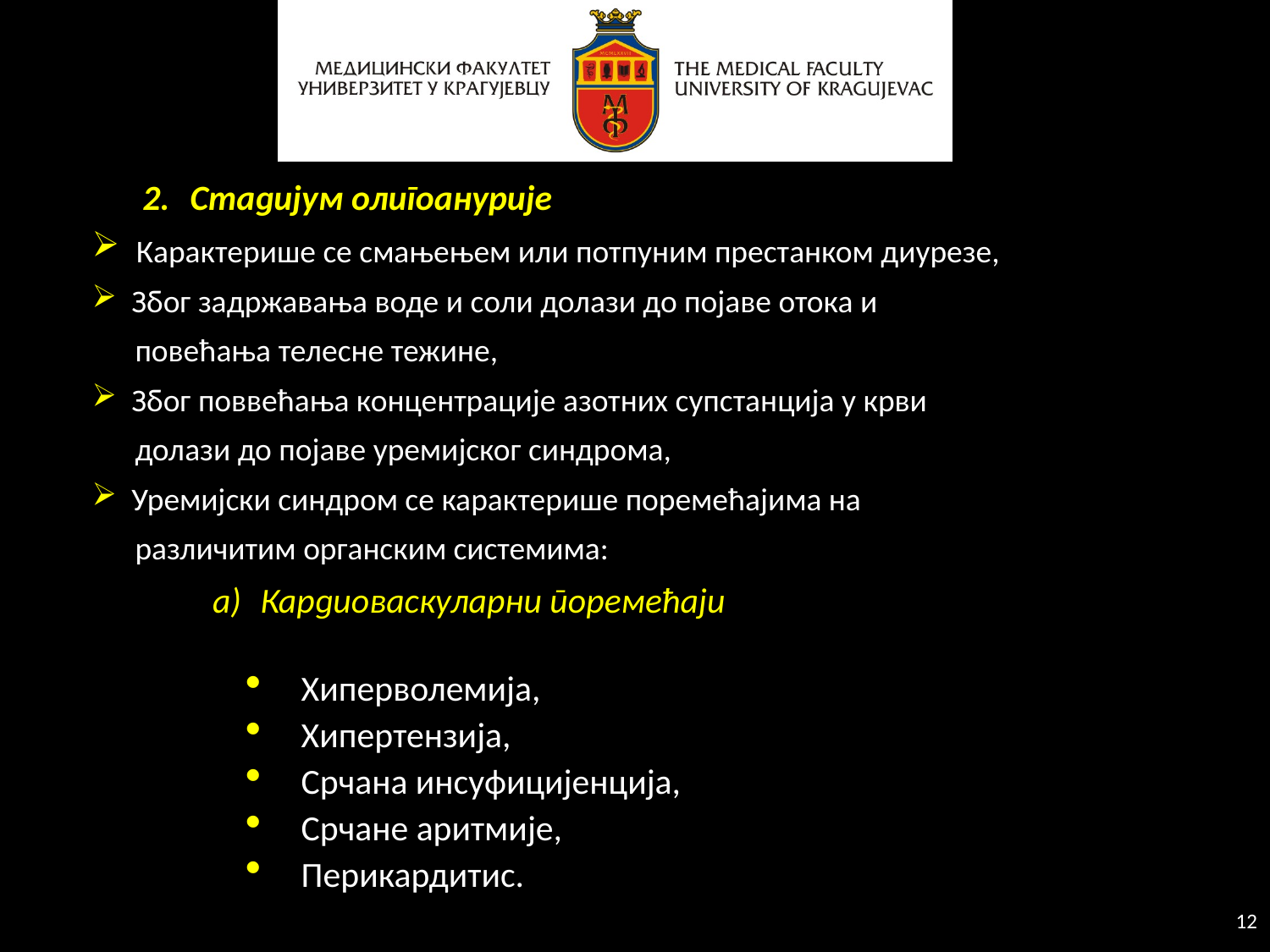

Стадијум олигоанурије
  Карактерише се смањењем или потпуним престанком диурезе,
  Због задржавања воде и соли долази до појаве отока и
      повећања телесне тежине,
  Због поввећања концентрације азотних супстанција у крви
      долази до појаве уремијског синдрома,
  Уремијски синдром се карактерише поремећајима на
      различитим органским системима:
Кардиоваскуларни поремећаји
 Хиперволемија,
 Хипертензија,
 Срчана инсуфицијенција,
 Срчане аритмије,
 Перикардитис.
12